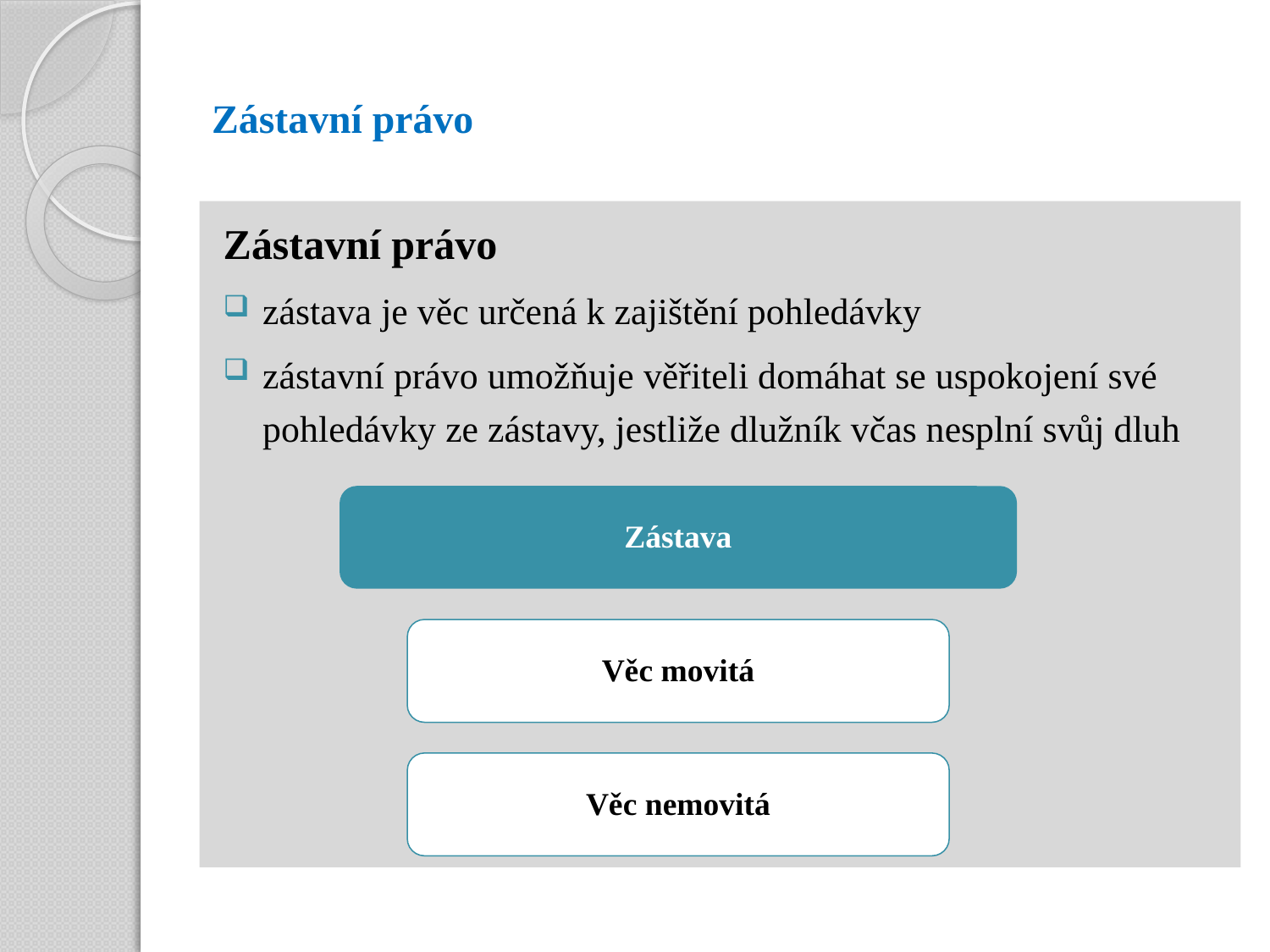

# Zástavní právo
Zástavní právo
zástava je věc určená k zajištění pohledávky
zástavní právo umožňuje věřiteli domáhat se uspokojení své pohledávky ze zástavy, jestliže dlužník včas nesplní svůj dluh

Zástava
Věc movitá
Věc nemovitá